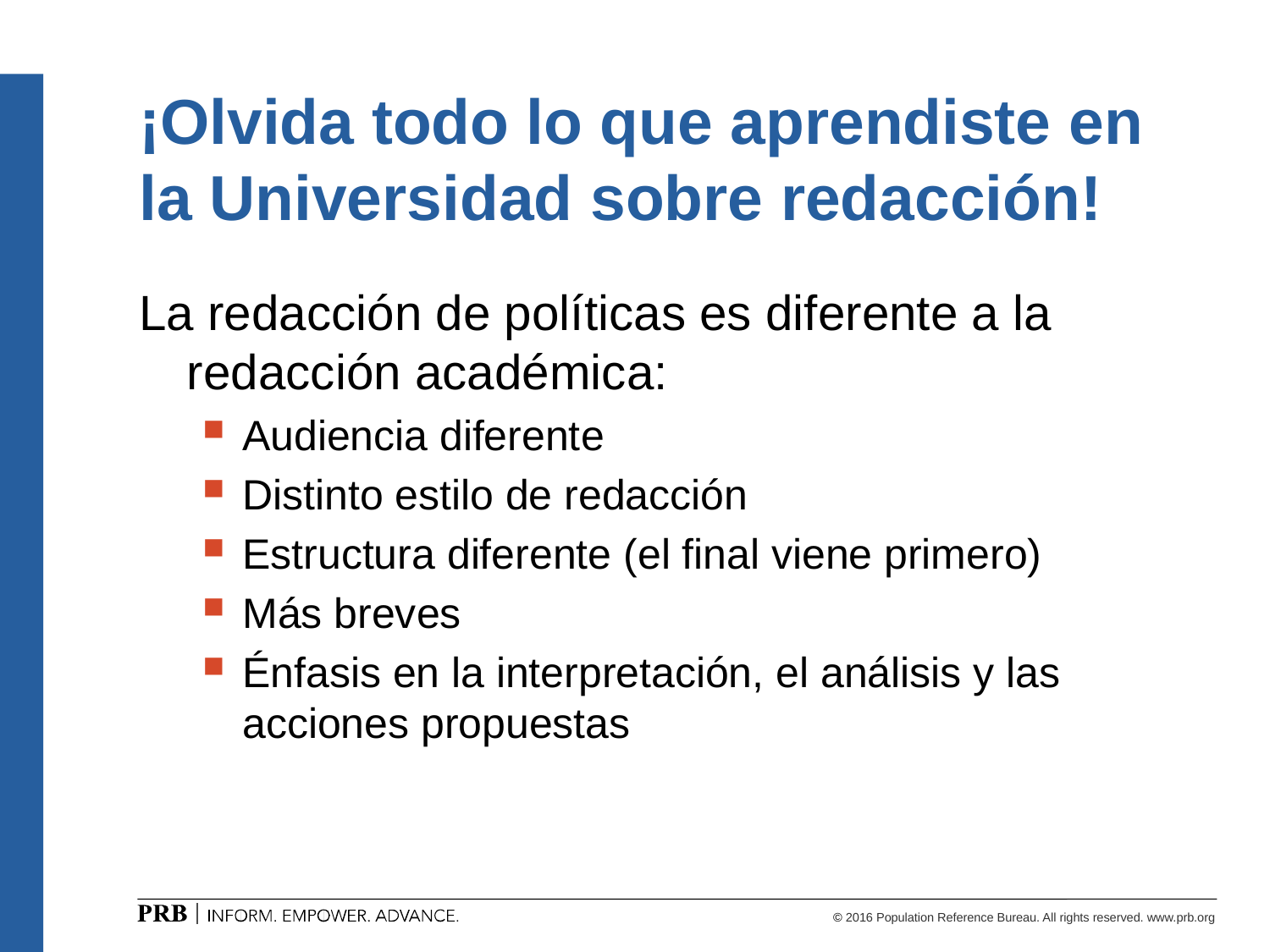

# ¡Olvida todo lo que aprendiste en la Universidad sobre redacción!
La redacción de políticas es diferente a la redacción académica:
Audiencia diferente
Distinto estilo de redacción
Estructura diferente (el final viene primero)
Más breves
Énfasis en la interpretación, el análisis y las acciones propuestas